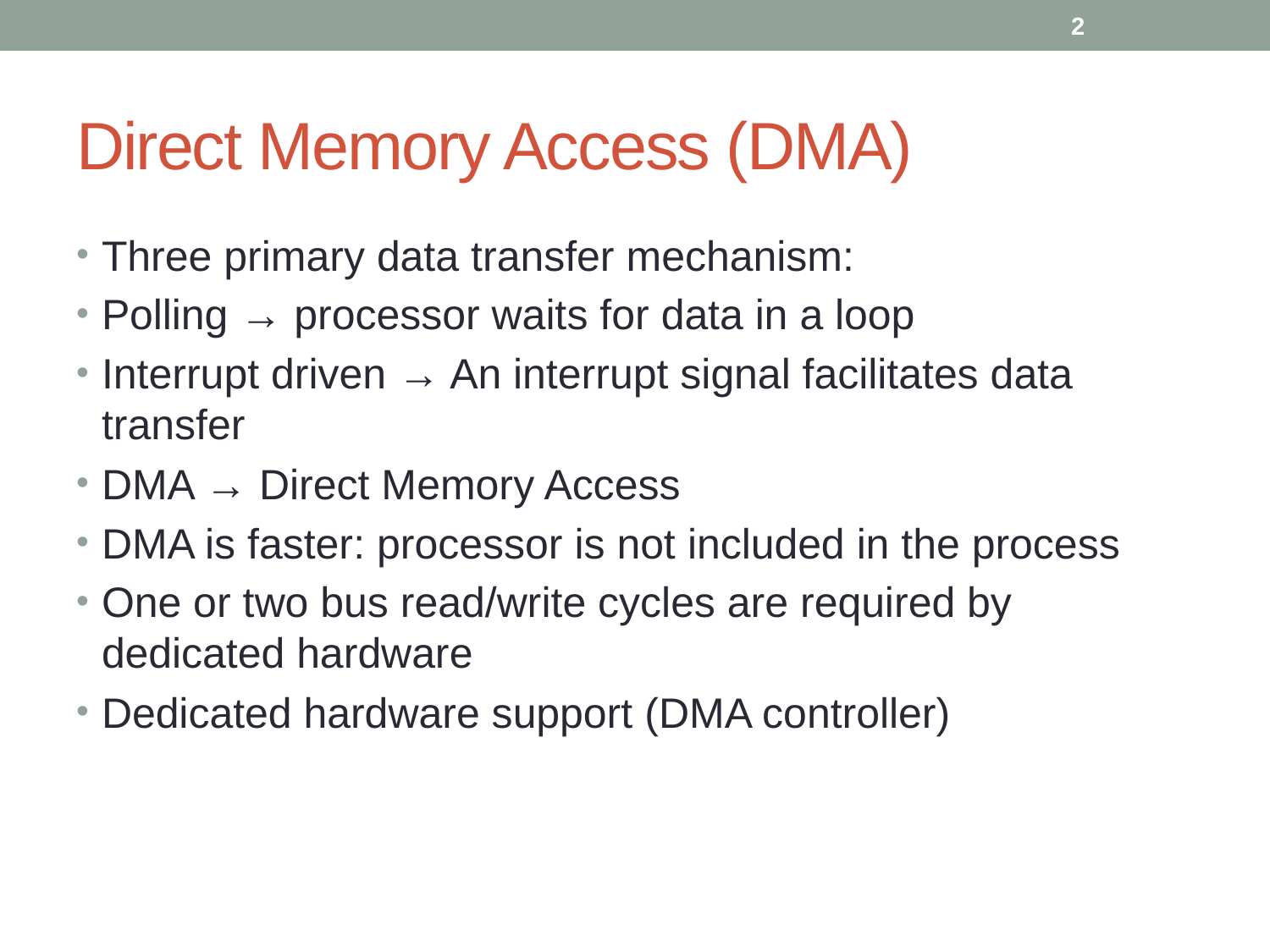

2
# Direct Memory Access (DMA)
Three primary data transfer mechanism:
Polling → processor waits for data in a loop
Interrupt driven → An interrupt signal facilitates data transfer
DMA → Direct Memory Access
DMA is faster: processor is not included in the process
One or two bus read/write cycles are required by dedicated hardware
Dedicated hardware support (DMA controller)